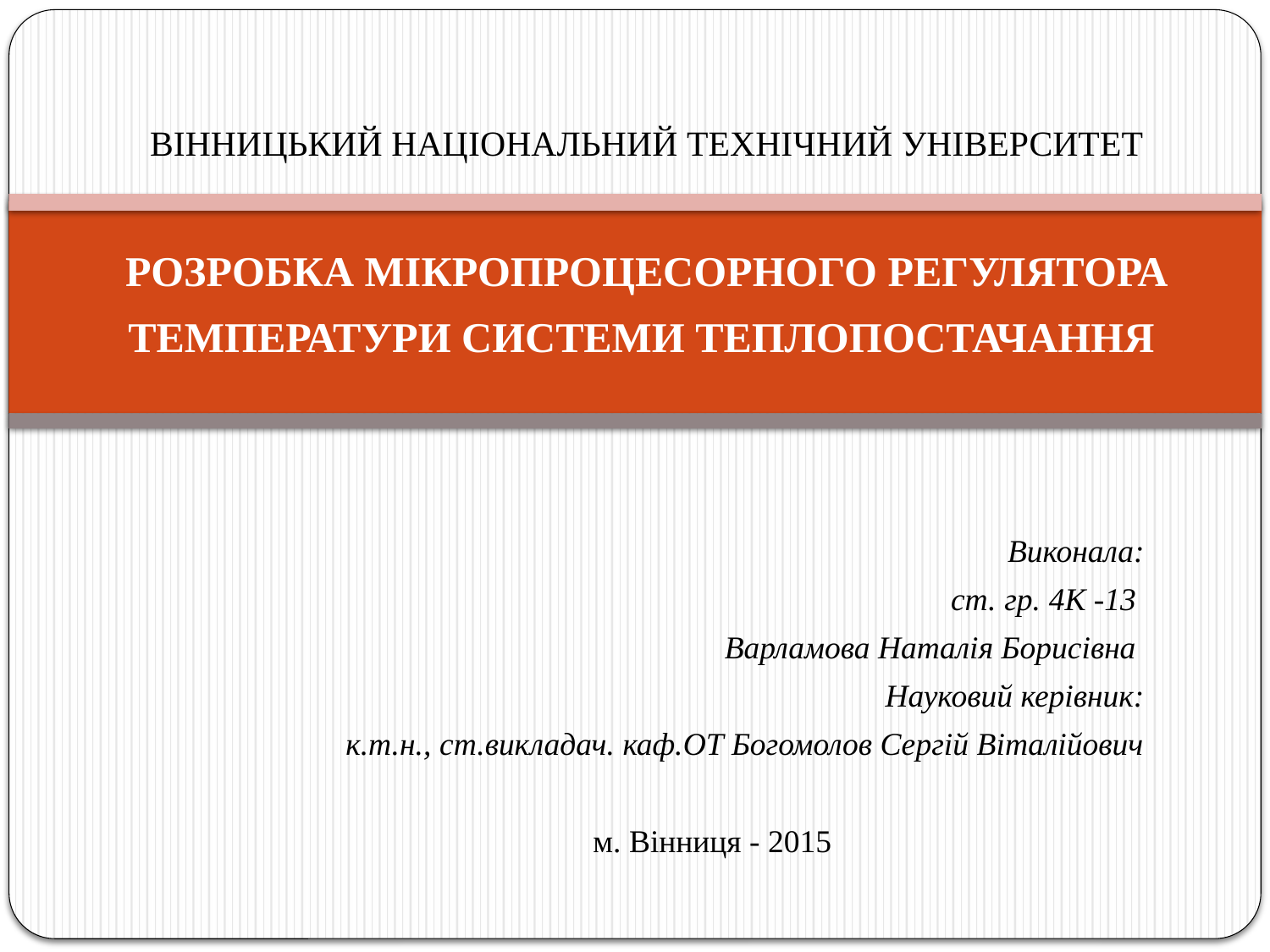

# Вінницький національний технічний університет Розробка мікропроцесорного регулятора температури системи теплопостачання

Виконала:
ст. гр. 4К -13
 Варламова Наталія Борисівна
Науковий керівник:
к.т.н., ст.викладач. каф.ОТ Богомолов Сергій Віталійович

м. Вінниця - 2015